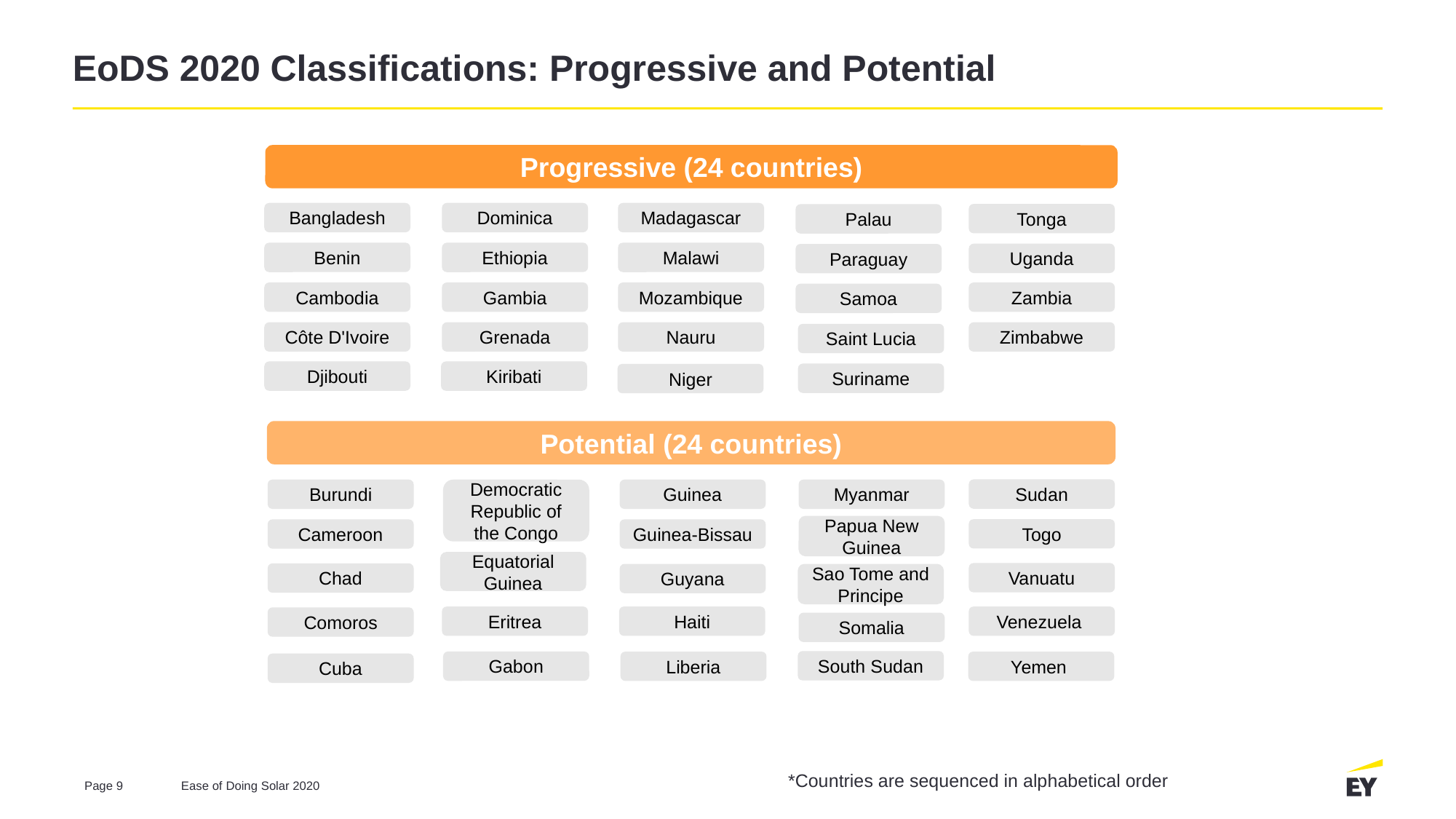

# EoDS 2020 Classifications: Progressive and Potential
Progressive (24 countries)
Bangladesh
Dominica
Madagascar
Tonga
Palau
Benin
Ethiopia
Malawi
Uganda
Paraguay
Cambodia
Gambia
Mozambique
Zambia
Samoa
Côte D'Ivoire
Grenada
Nauru
Zimbabwe
Saint Lucia
Djibouti
Kiribati
Suriname
Niger
Potential (24 countries)
Sudan
Burundi
Democratic Republic of the Congo
Guinea
Myanmar
Papua New Guinea
Togo
Cameroon
Guinea-Bissau
Equatorial Guinea
Vanuatu
Chad
Guyana
Sao Tome and Principe
Eritrea
Haiti
Venezuela
Comoros
Somalia
South Sudan
Gabon
Liberia
Yemen
Cuba
*Countries are sequenced in alphabetical order
Ease of Doing Solar 2020
Page 9